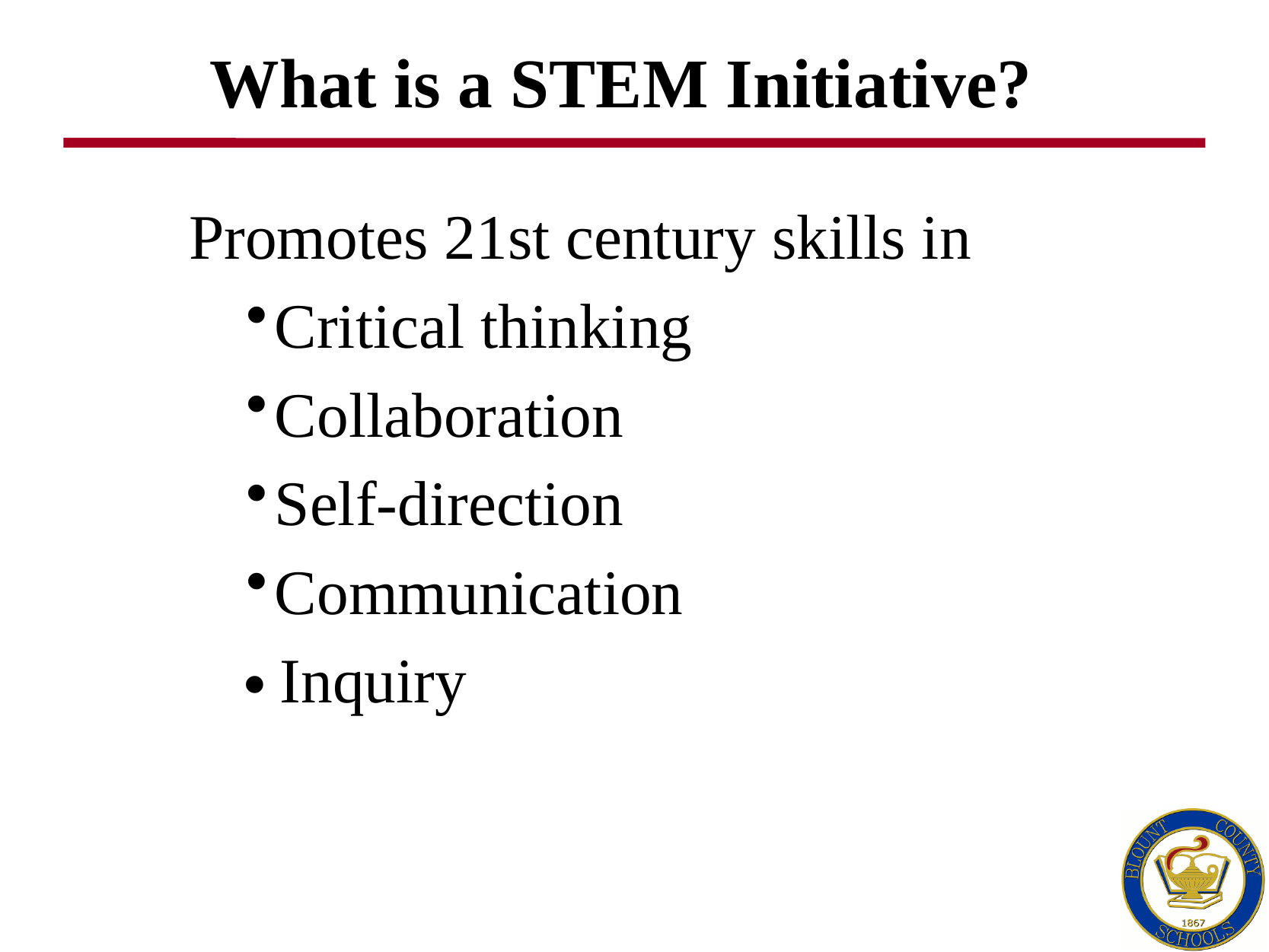

# What is a STEM Initiative?

Promotes 21st century skills in
Critical thinking
Collaboration
Self-direction
Communication
• Inquiry